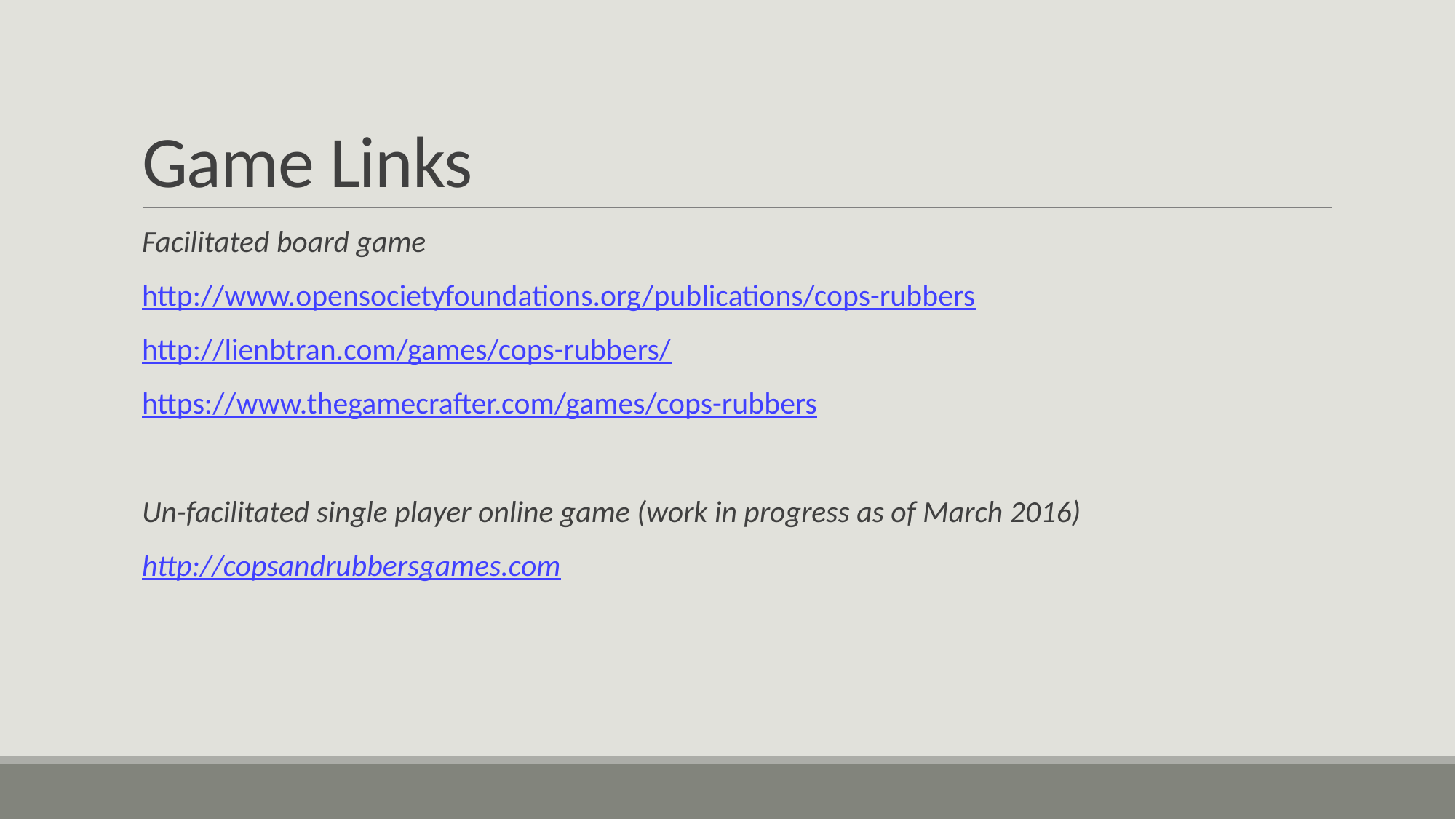

# Game Links
Facilitated board game
http://www.opensocietyfoundations.org/publications/cops-rubbers
http://lienbtran.com/games/cops-rubbers/
https://www.thegamecrafter.com/games/cops-rubbers

Un-facilitated single player online game (work in progress as of March 2016)
http://copsandrubbersgames.com